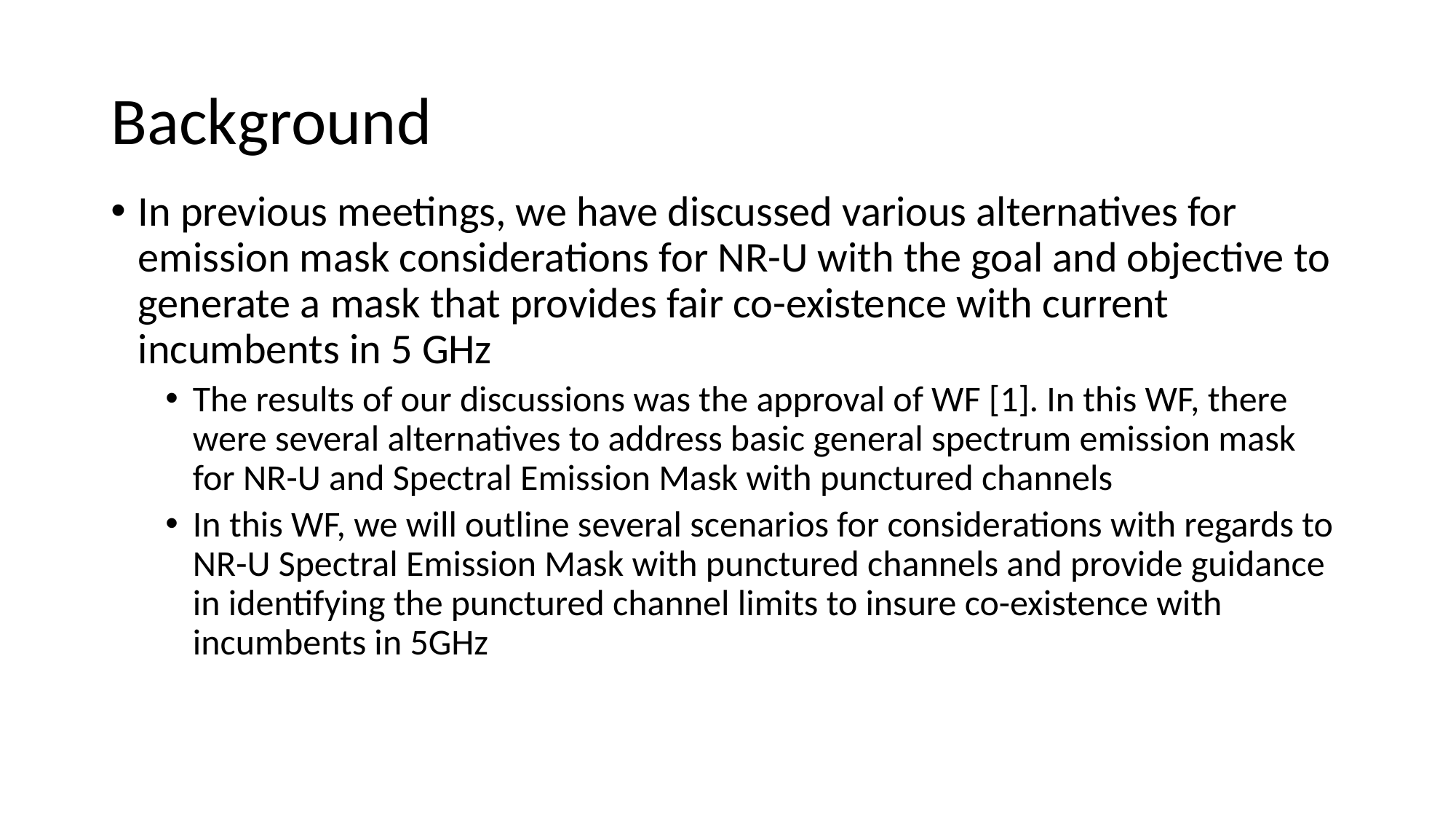

# Background
In previous meetings, we have discussed various alternatives for emission mask considerations for NR-U with the goal and objective to generate a mask that provides fair co-existence with current incumbents in 5 GHz
The results of our discussions was the approval of WF [1]. In this WF, there were several alternatives to address basic general spectrum emission mask for NR-U and Spectral Emission Mask with punctured channels
In this WF, we will outline several scenarios for considerations with regards to NR-U Spectral Emission Mask with punctured channels and provide guidance in identifying the punctured channel limits to insure co-existence with incumbents in 5GHz